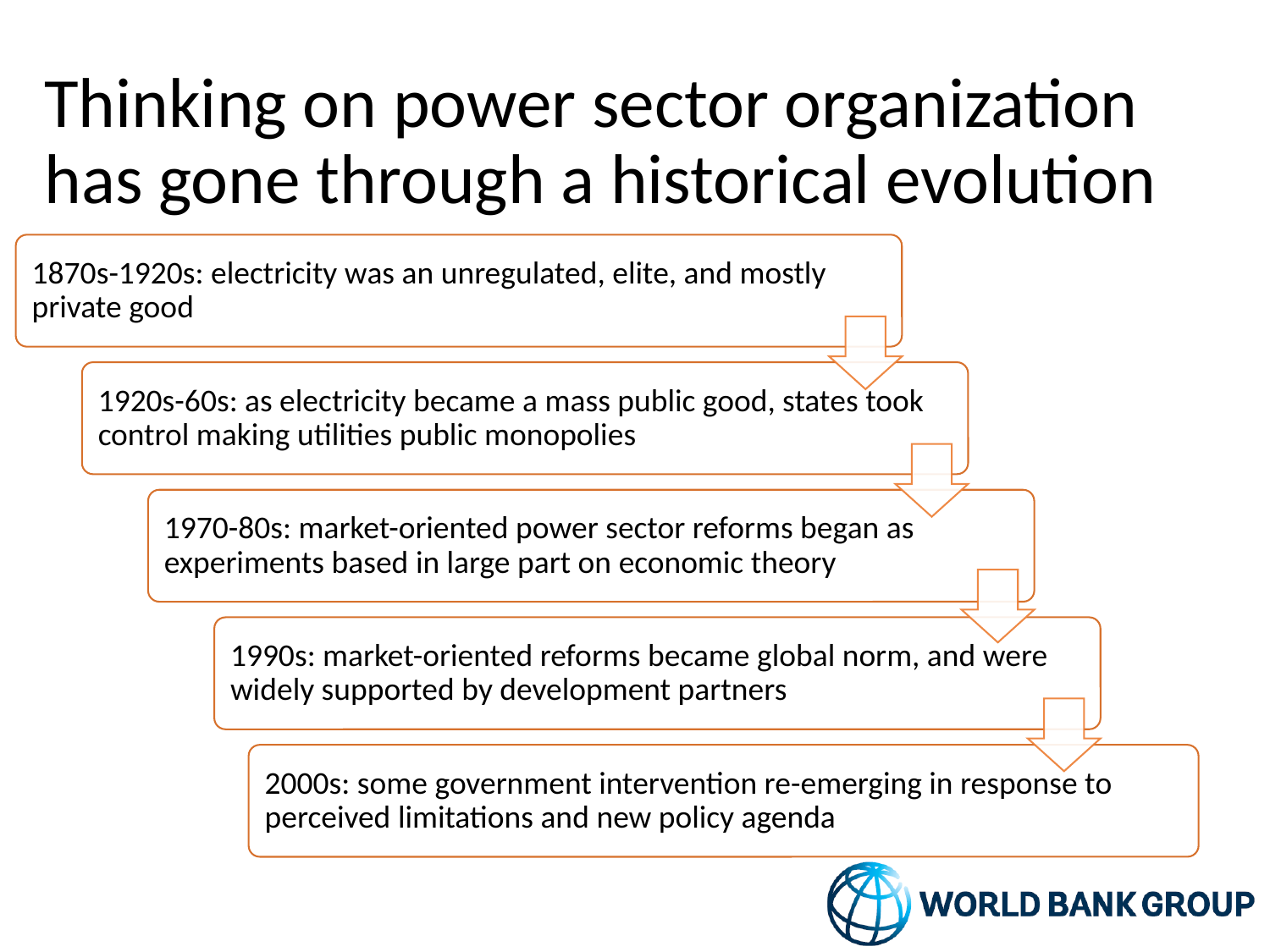

# Thinking on power sector organization has gone through a historical evolution
1870s-1920s: electricity was an unregulated, elite, and mostly private good
1920s-60s: as electricity became a mass public good, states took control making utilities public monopolies
1970-80s: market-oriented power sector reforms began as experiments based in large part on economic theory
1990s: market-oriented reforms became global norm, and were widely supported by development partners
2000s: some government intervention re-emerging in response to perceived limitations and new policy agenda

3